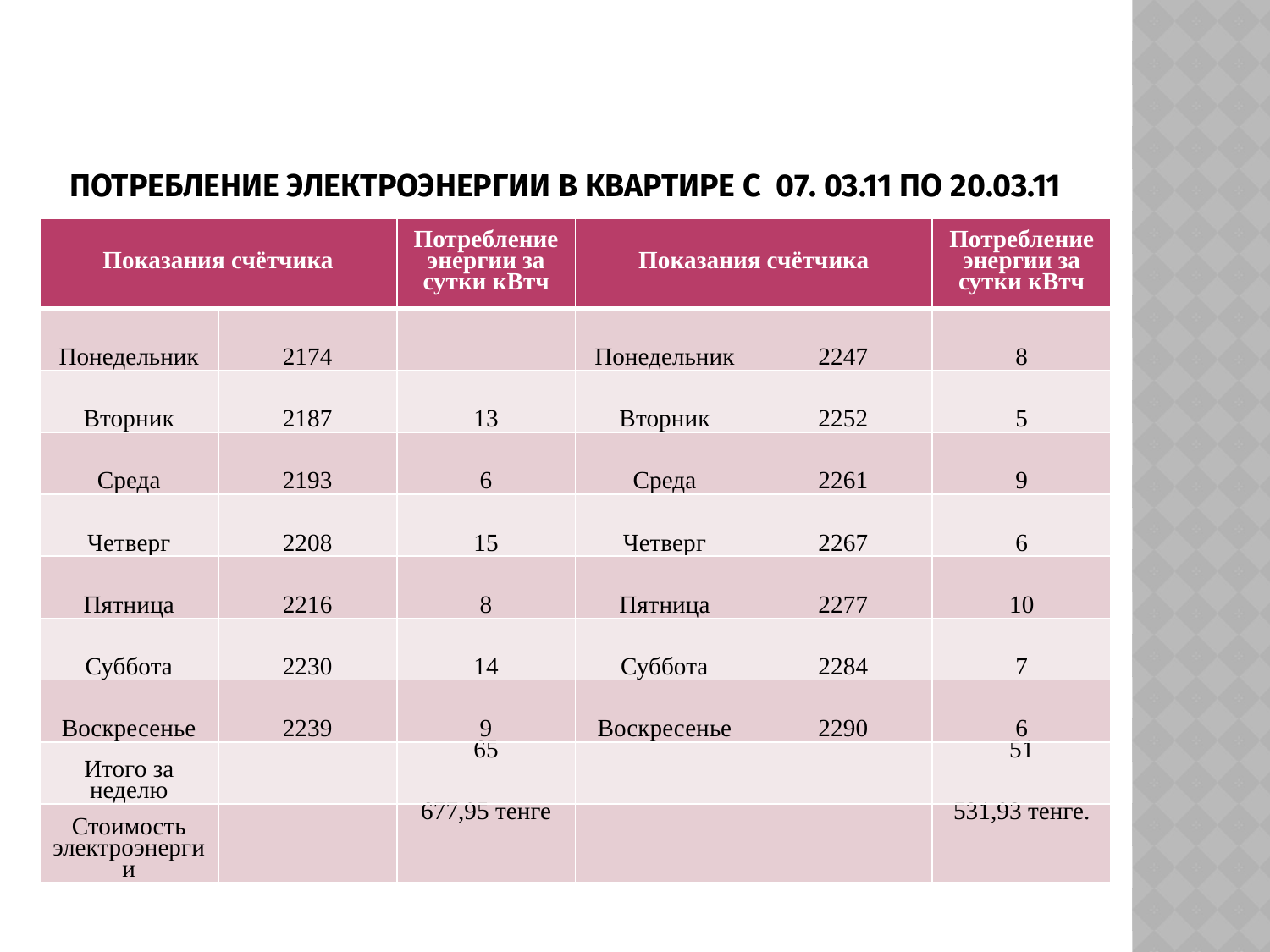

# Потребление электроэнергии в квартире с  07. 03.11 по 20.03.11
| Показания счётчика |  | Потребление энергии за сутки кВтч | Показания счётчика |  | Потребление энергии за сутки кВтч |
| --- | --- | --- | --- | --- | --- |
| Понедельник | 2174 |  | Понедельник | 2247 | 8 |
| Вторник | 2187 | 13 | Вторник | 2252 | 5 |
| Среда | 2193 | 6 | Среда | 2261 | 9 |
| Четверг | 2208 | 15 | Четверг | 2267 | 6 |
| Пятница | 2216 | 8 | Пятница | 2277 | 10 |
| Суббота | 2230 | 14 | Суббота | 2284 | 7 |
| Воскресенье | 2239 | 9 | Воскресенье | 2290 | 6 |
| Итого за неделю |  | 65 |  |  | 51 |
| Стоимость электроэнергии |  | 677,95 тенге |  |  | 531,93 тенге. |